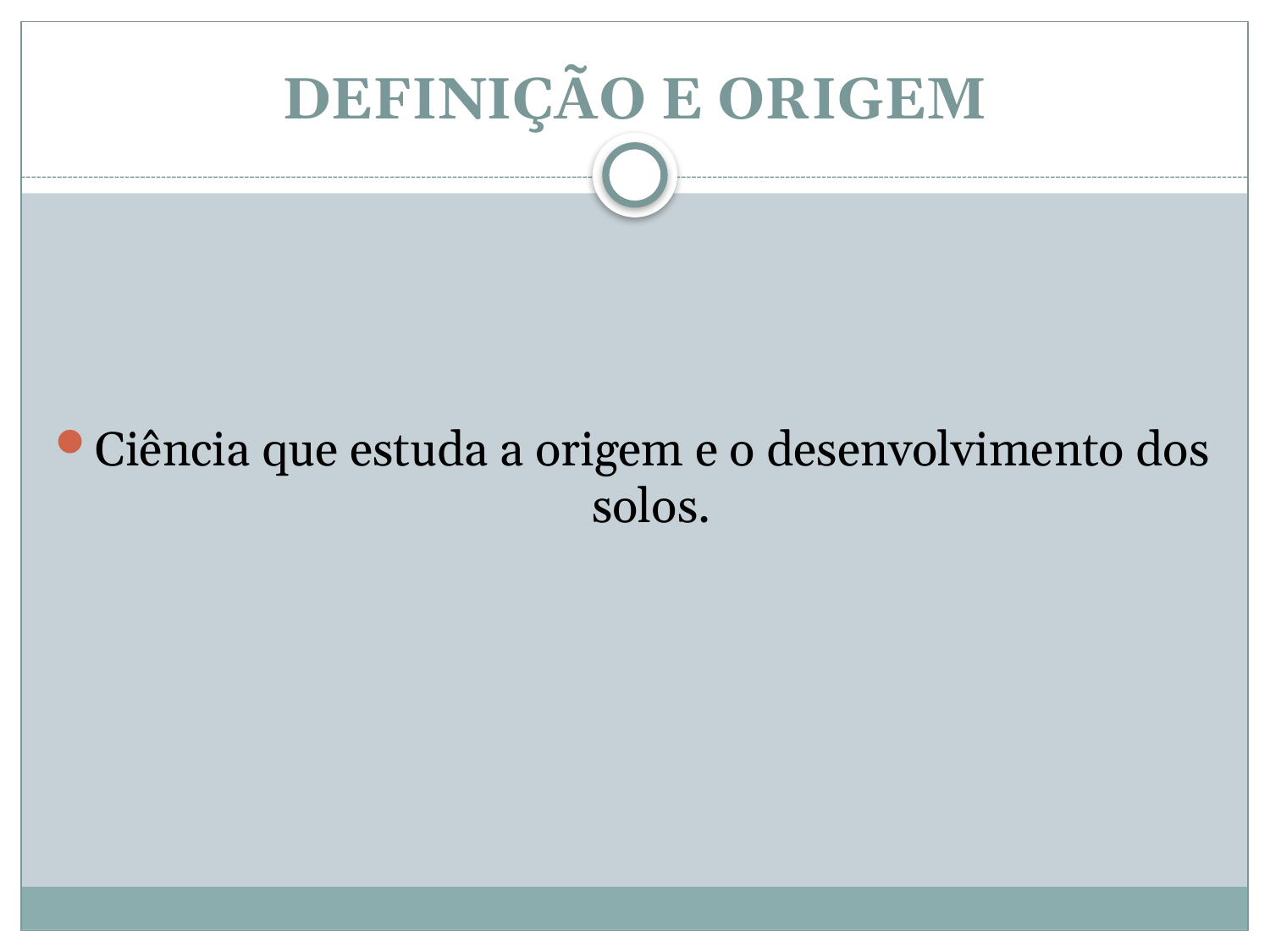

# DEFINIÇÃO E ORIGEM

Ciência que estuda a origem e o desenvolvimento dos solos.